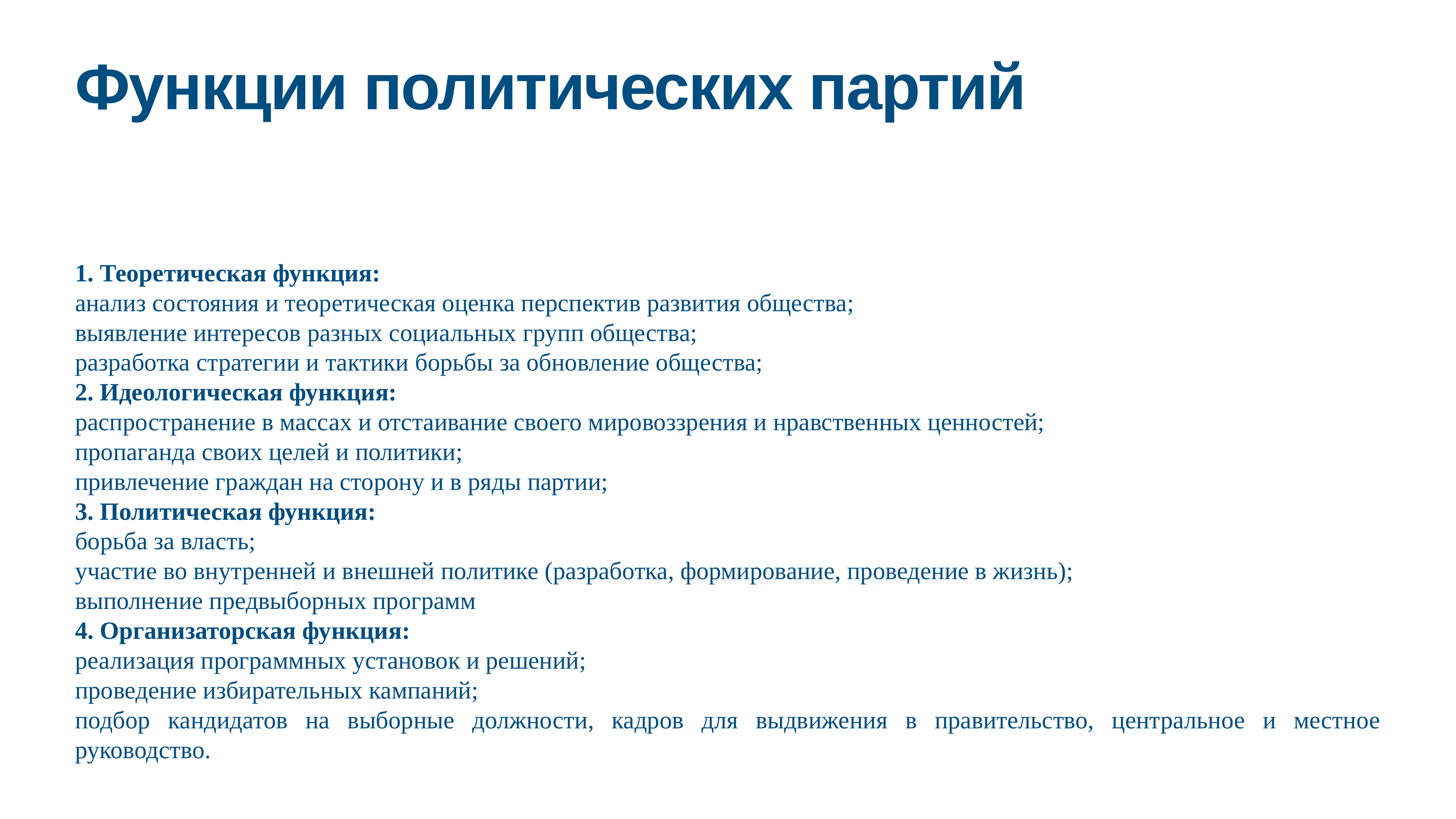

# Функции политических партий

1. Теоретическая функция:
анализ состояния и теоретическая оценка перспектив развития общества;
выявление интересов разных социальных групп общества;
разработка стратегии и тактики борьбы за обновление общества;
2. Идеологическая функция:
распространение в массах и отстаивание своего мировоззрения и нравственных ценностей;
пропаганда своих целей и политики;
привлечение граждан на сторону и в ряды партии;
3. Политическая функция:
борьба за власть;
участие во внутренней и внешней политике (разработка, формирование, проведение в жизнь);
выполнение предвыборных программ
4. Организаторская функция:
реализация программных установок и решений;
проведение избирательных кампаний;
подбор кандидатов на выборные должности, кадров для выдвижения в правительство, центральное и местное руководство.